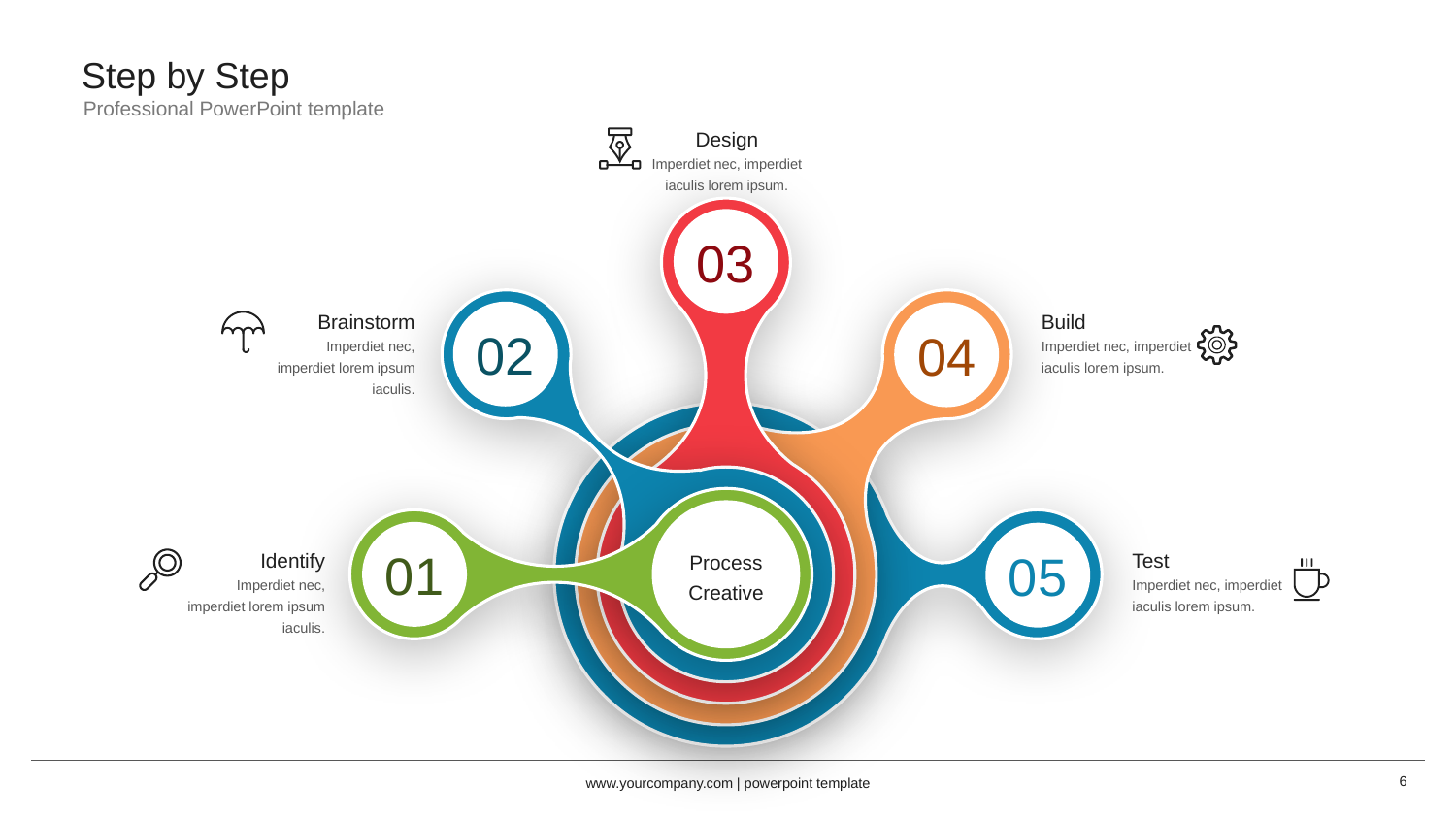

# Step by Step
Professional PowerPoint template
Design
Imperdiet nec, imperdiet iaculis lorem ipsum.

03

02

04
Brainstorm
Imperdiet nec, imperdiet lorem ipsum iaculis.
Build
Imperdiet nec, imperdiet iaculis lorem ipsum.

05

01
Process Creative
Identify
Imperdiet nec, imperdiet lorem ipsum iaculis.
Test
Imperdiet nec, imperdiet iaculis lorem ipsum.

www.yourcompany.com | powerpoint template
6